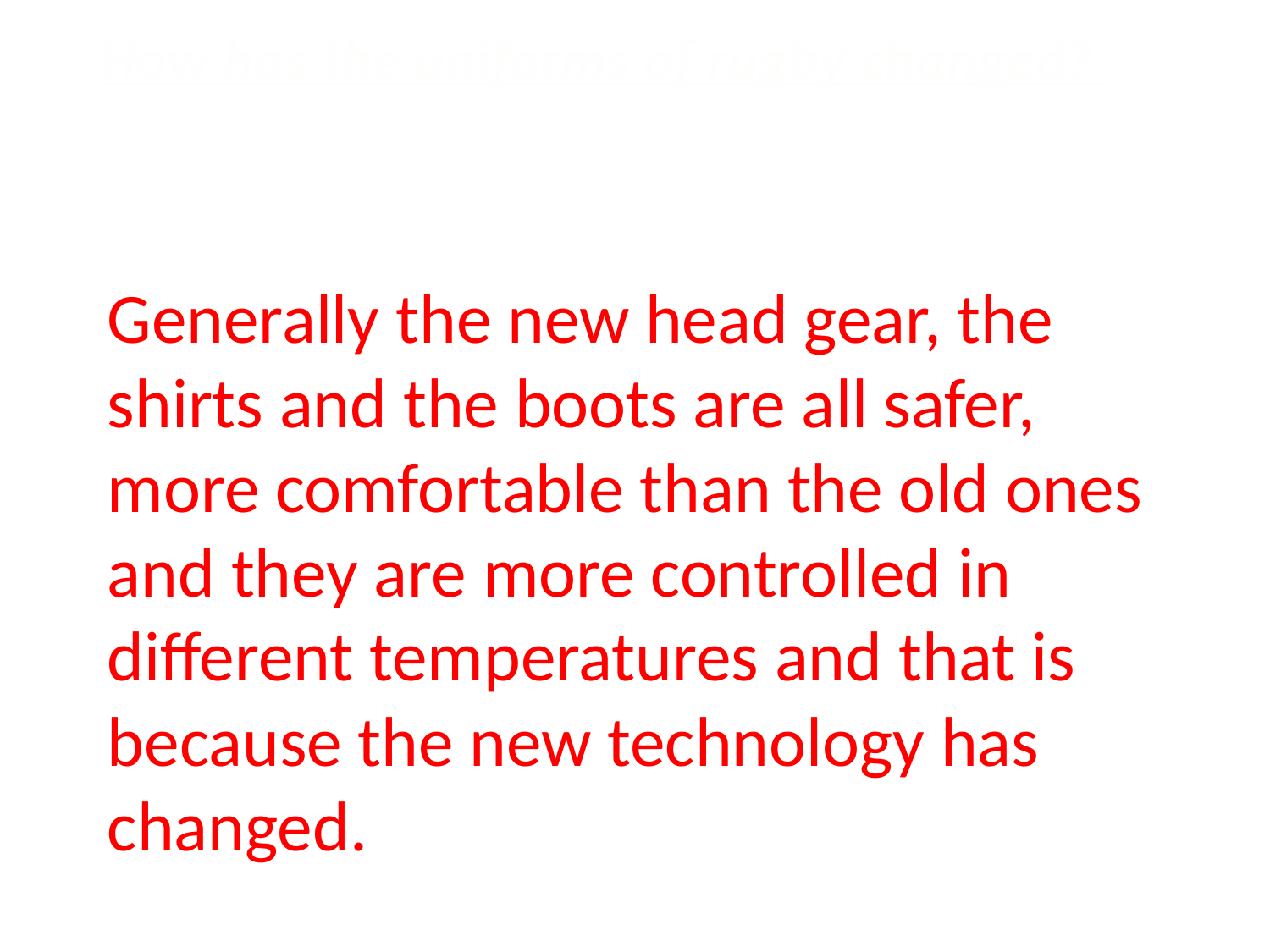

How has the uniforms of rugby changed?
Generally the new head gear, the shirts and the boots are all safer, more comfortable than the old ones and they are more controlled in different temperatures and that is because the new technology has changed.